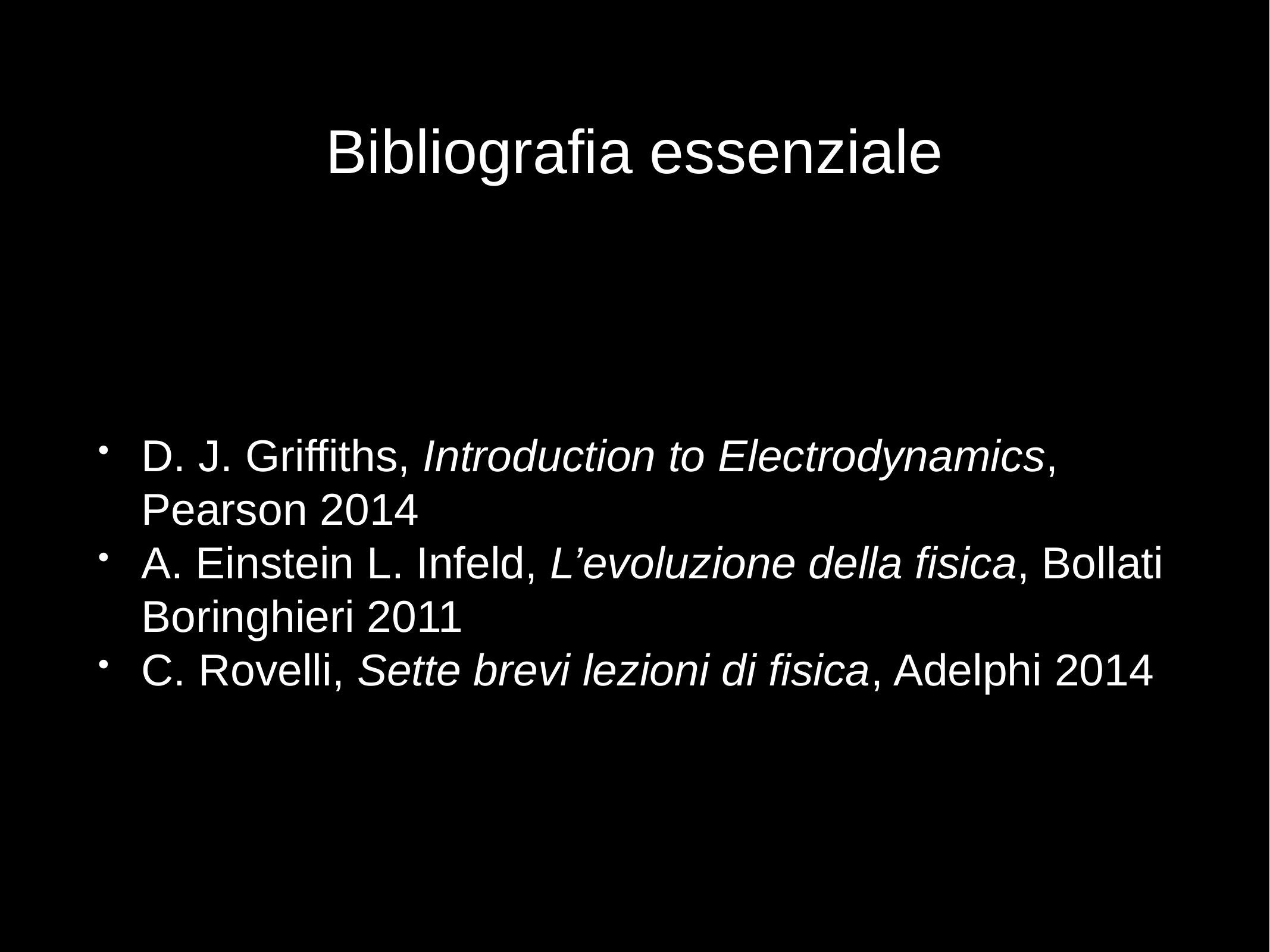

# Bibliografia essenziale
D. J. Griffiths, Introduction to Electrodynamics, Pearson 2014
A. Einstein L. Infeld, L’evoluzione della fisica, Bollati Boringhieri 2011
C. Rovelli, Sette brevi lezioni di fisica, Adelphi 2014